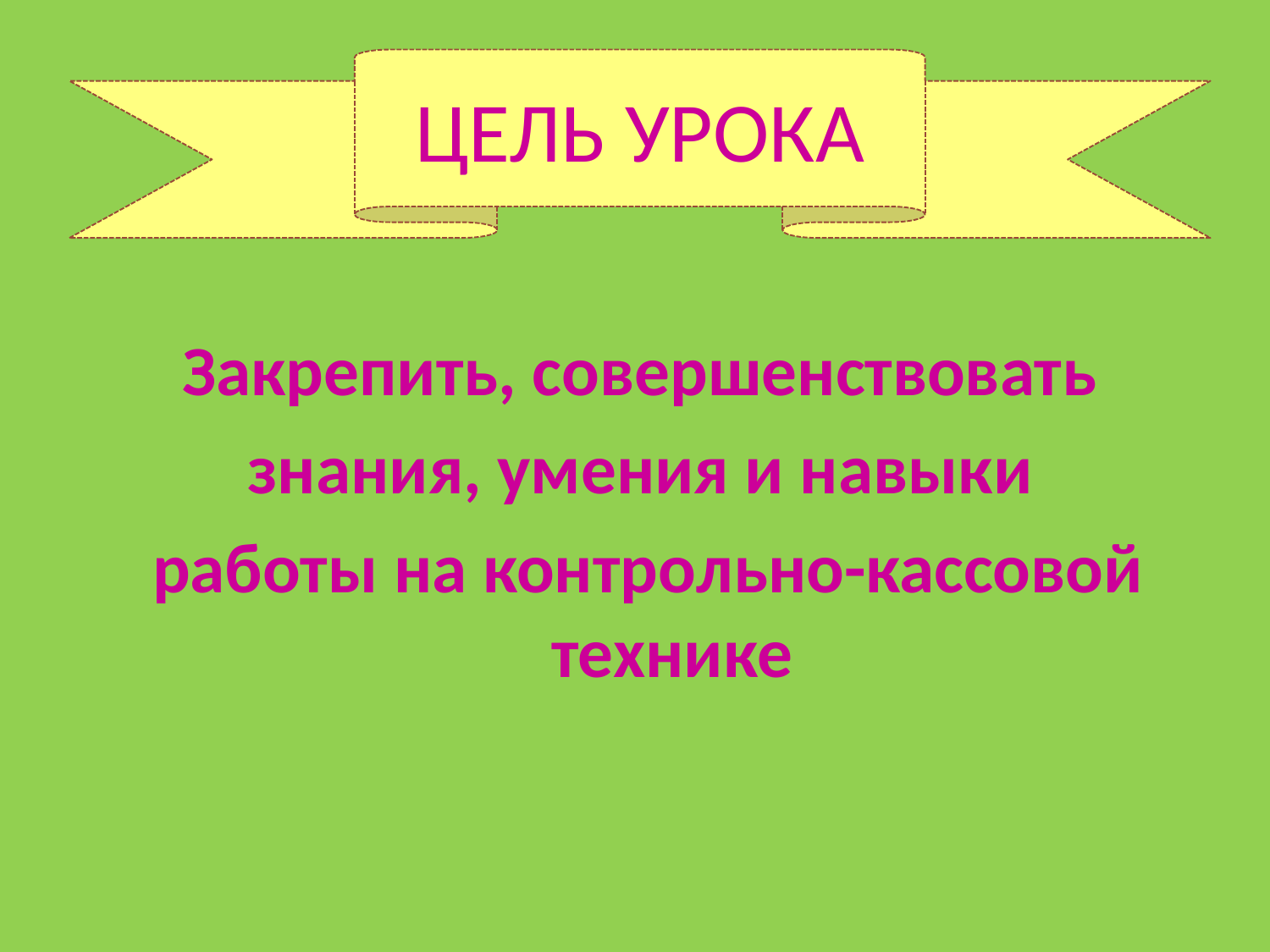

Закрепить, совершенствовать
знания, умения и навыки
работы на контрольно-кассовой технике

#
ЦЕЛЬ УРОКА